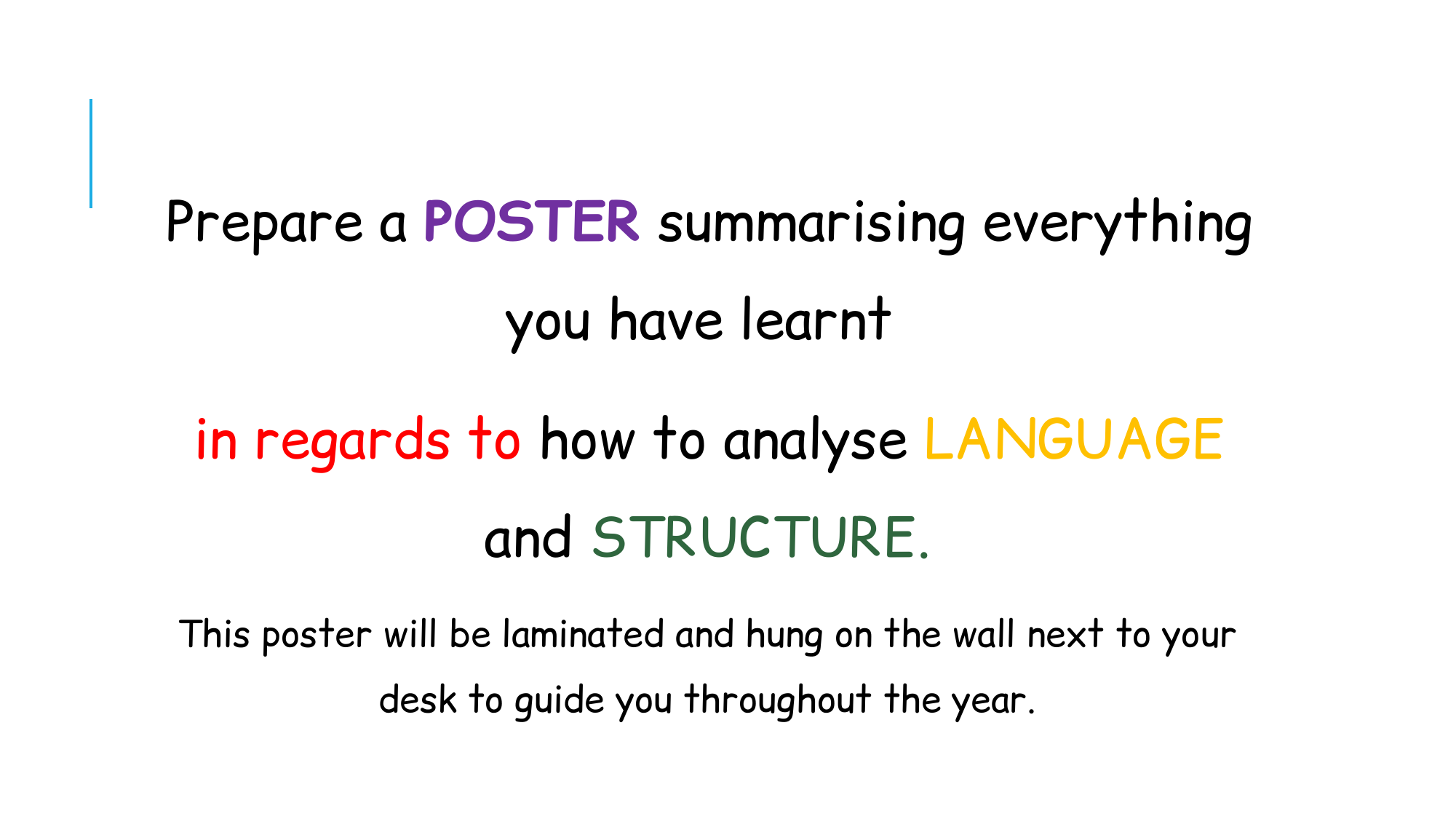

Prepare a POSTER summarising everything you have learnt
in regards to how to analyse LANGUAGE and STRUCTURE.
This poster will be laminated and hung on the wall next to your desk to guide you throughout the year.